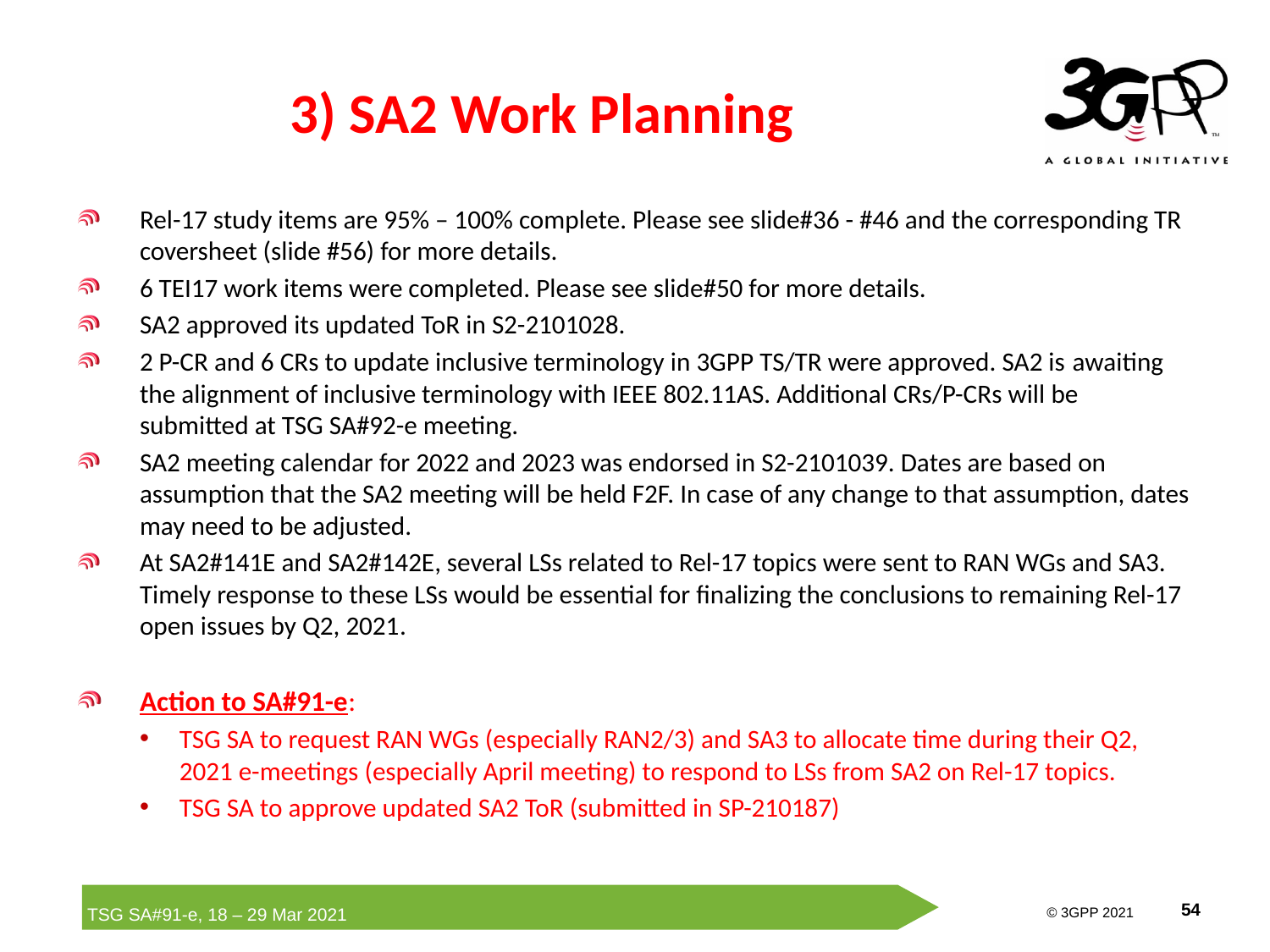

# 3) SA2 Work Planning
Rel-17 study items are 95% – 100% complete. Please see slide#36 - #46 and the corresponding TR coversheet (slide #56) for more details.
6 TEI17 work items were completed. Please see slide#50 for more details.
SA2 approved its updated ToR in S2-2101028.
2 P-CR and 6 CRs to update inclusive terminology in 3GPP TS/TR were approved. SA2 is awaiting the alignment of inclusive terminology with IEEE 802.11AS. Additional CRs/P-CRs will be submitted at TSG SA#92-e meeting.
SA2 meeting calendar for 2022 and 2023 was endorsed in S2-2101039. Dates are based on assumption that the SA2 meeting will be held F2F. In case of any change to that assumption, dates may need to be adjusted.
At SA2#141E and SA2#142E, several LSs related to Rel-17 topics were sent to RAN WGs and SA3. Timely response to these LSs would be essential for finalizing the conclusions to remaining Rel-17 open issues by Q2, 2021.

Action to SA#91-e:
TSG SA to request RAN WGs (especially RAN2/3) and SA3 to allocate time during their Q2, 2021 e-meetings (especially April meeting) to respond to LSs from SA2 on Rel-17 topics.
TSG SA to approve updated SA2 ToR (submitted in SP-210187)